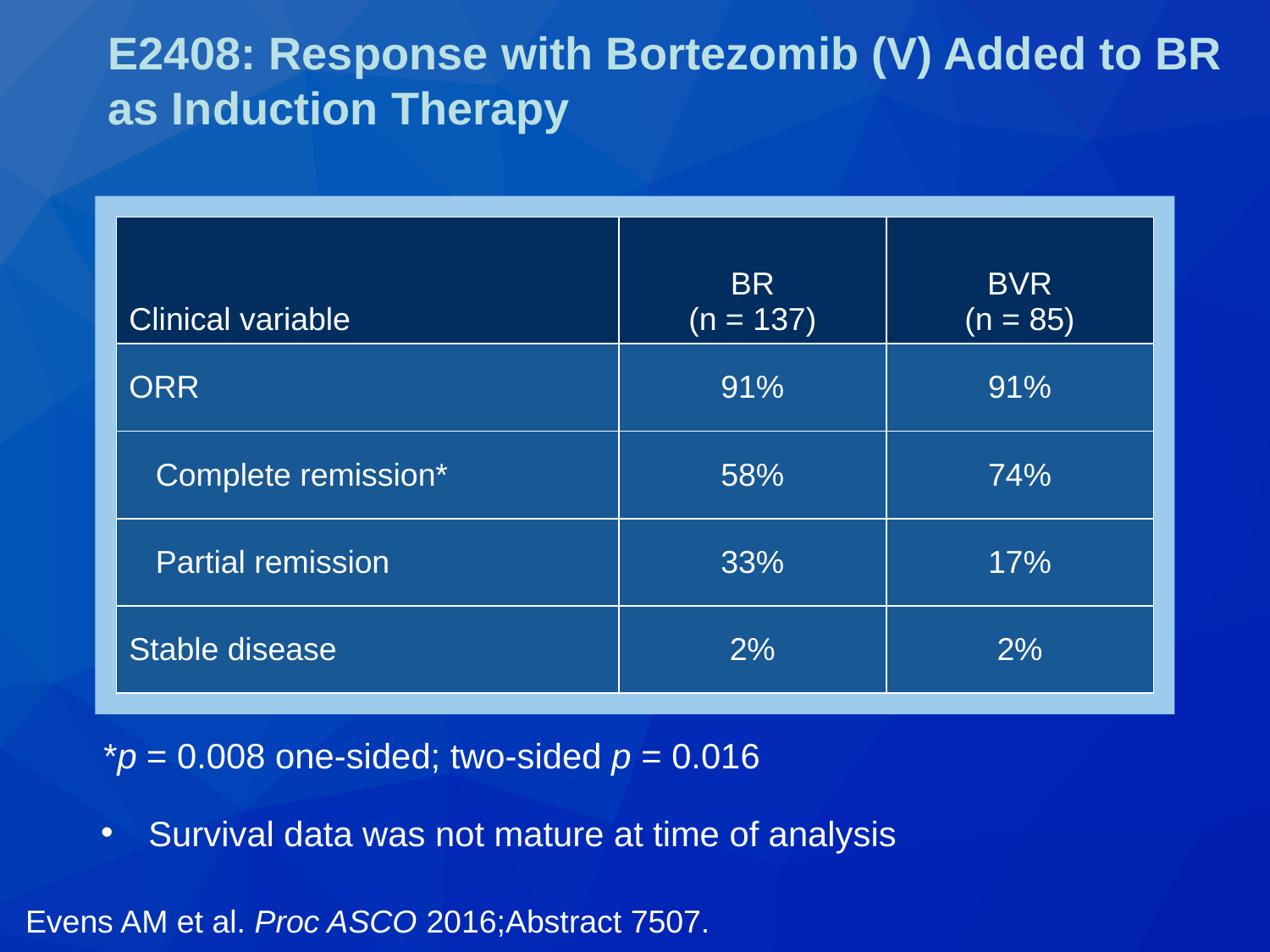

# E2408: Response with Bortezomib (V) Added to BR as Induction Therapy

| Clinical variable | BR (n = 137) | BVR (n = 85) |
| --- | --- | --- |
| ORR | 91% | 91% |
| Complete remission\* | 58% | 74% |
| Partial remission | 33% | 17% |
| Stable disease | 2% | 2% |
*p = 0.008 one-sided; two-sided p = 0.016
Survival data was not mature at time of analysis

Evens AM et al. Proc ASCO 2016;Abstract 7507.